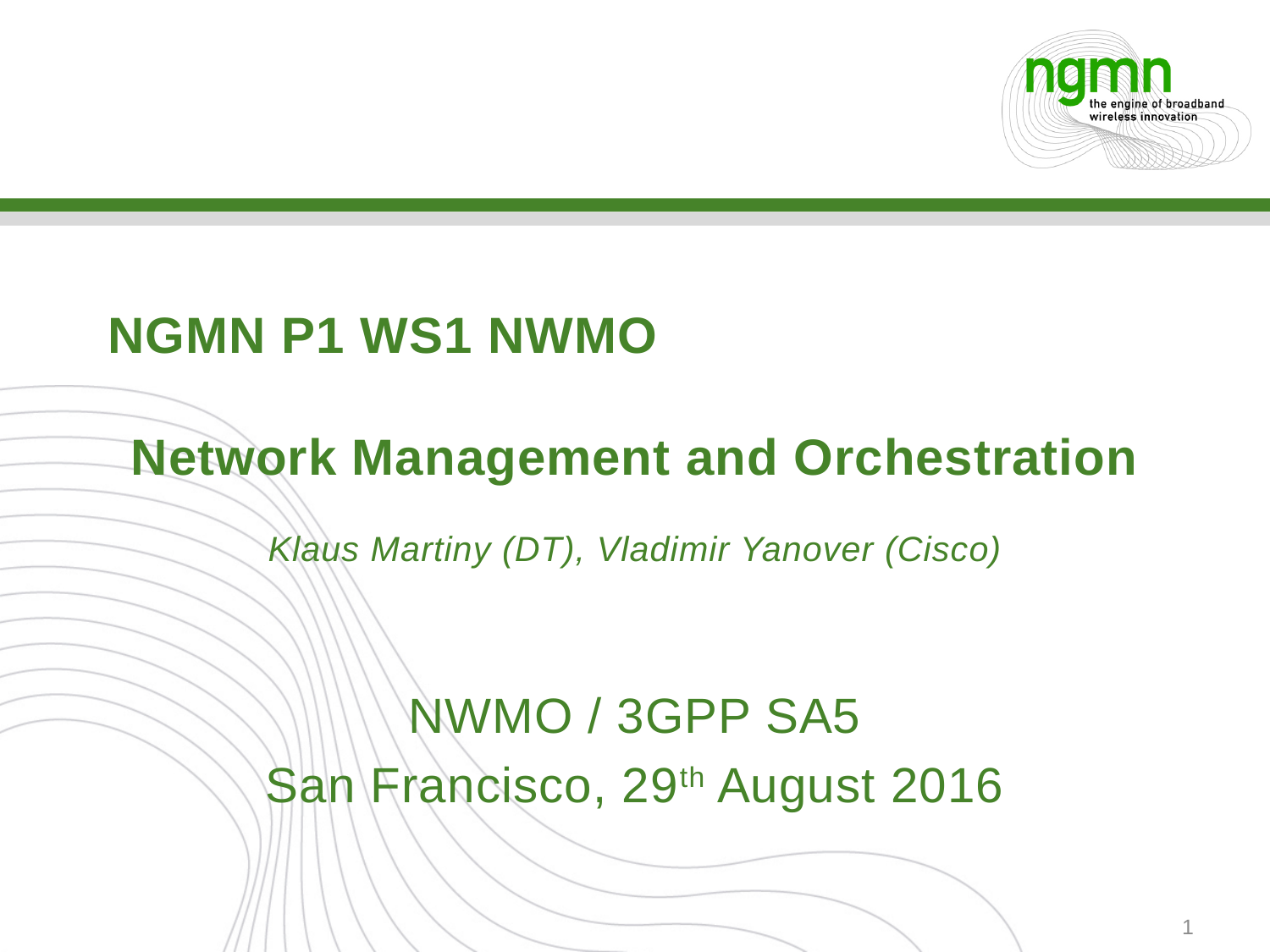

NGMN P1 WS1 NWMO
Network Management and Orchestration

Klaus Martiny (DT), Vladimir Yanover (Cisco)
NWMO / 3GPP SA5
San Francisco, 29th August 2016
1